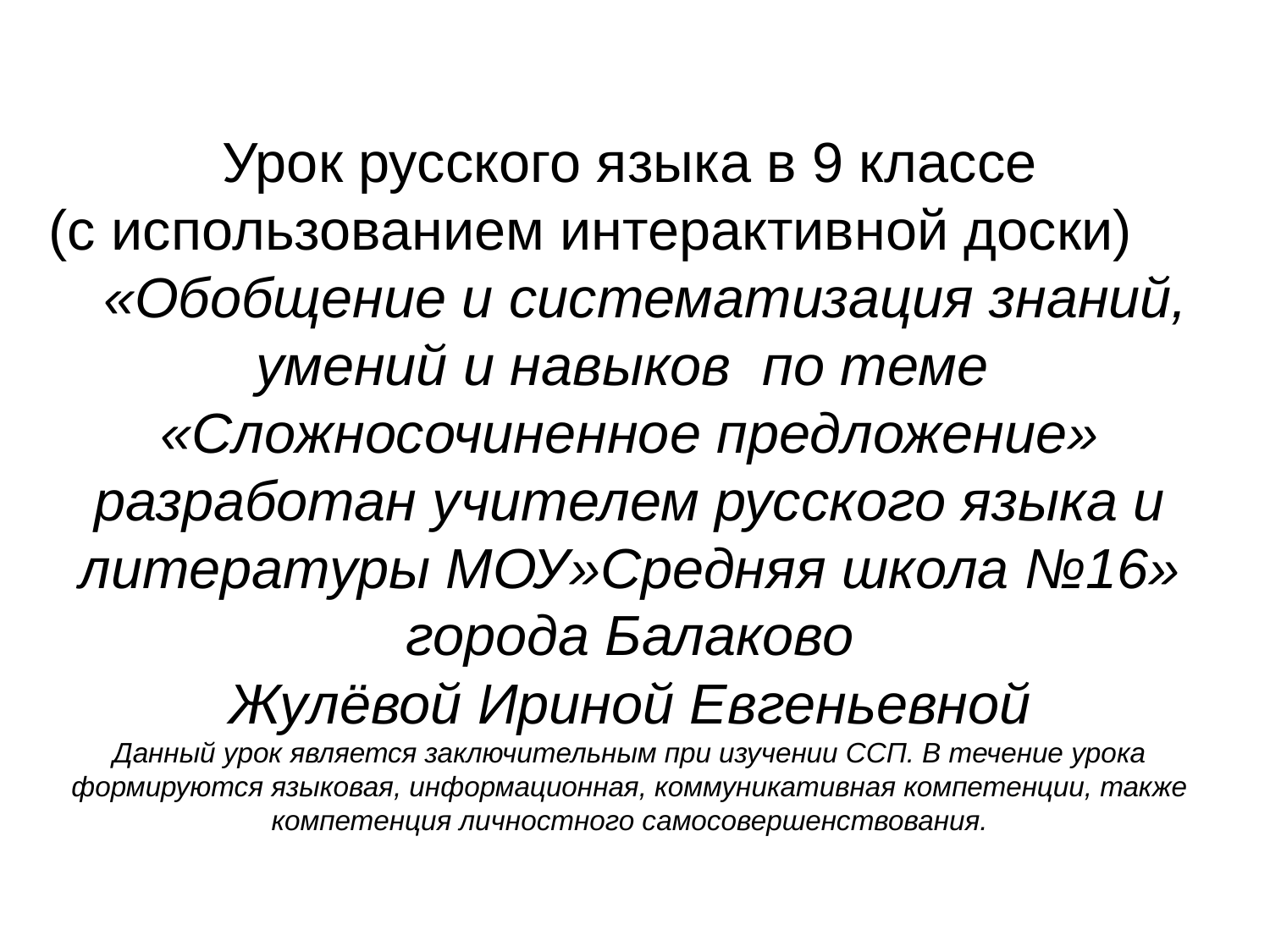

# Урок русского языка в 9 классе (с использованием интерактивной доски)        «Обобщение и систематизация знаний, умений и навыков  по теме  «Сложносочиненное предложение» разработан учителем русского языка и литературы МОУ»Средняя школа №16» города Балаково Жулёвой Ириной Евгеньевной Данный урок является заключительным при изучении ССП. В течение урока формируются языковая, информационная, коммуникативная компетенции, также компетенция личностного самосовершенствования.